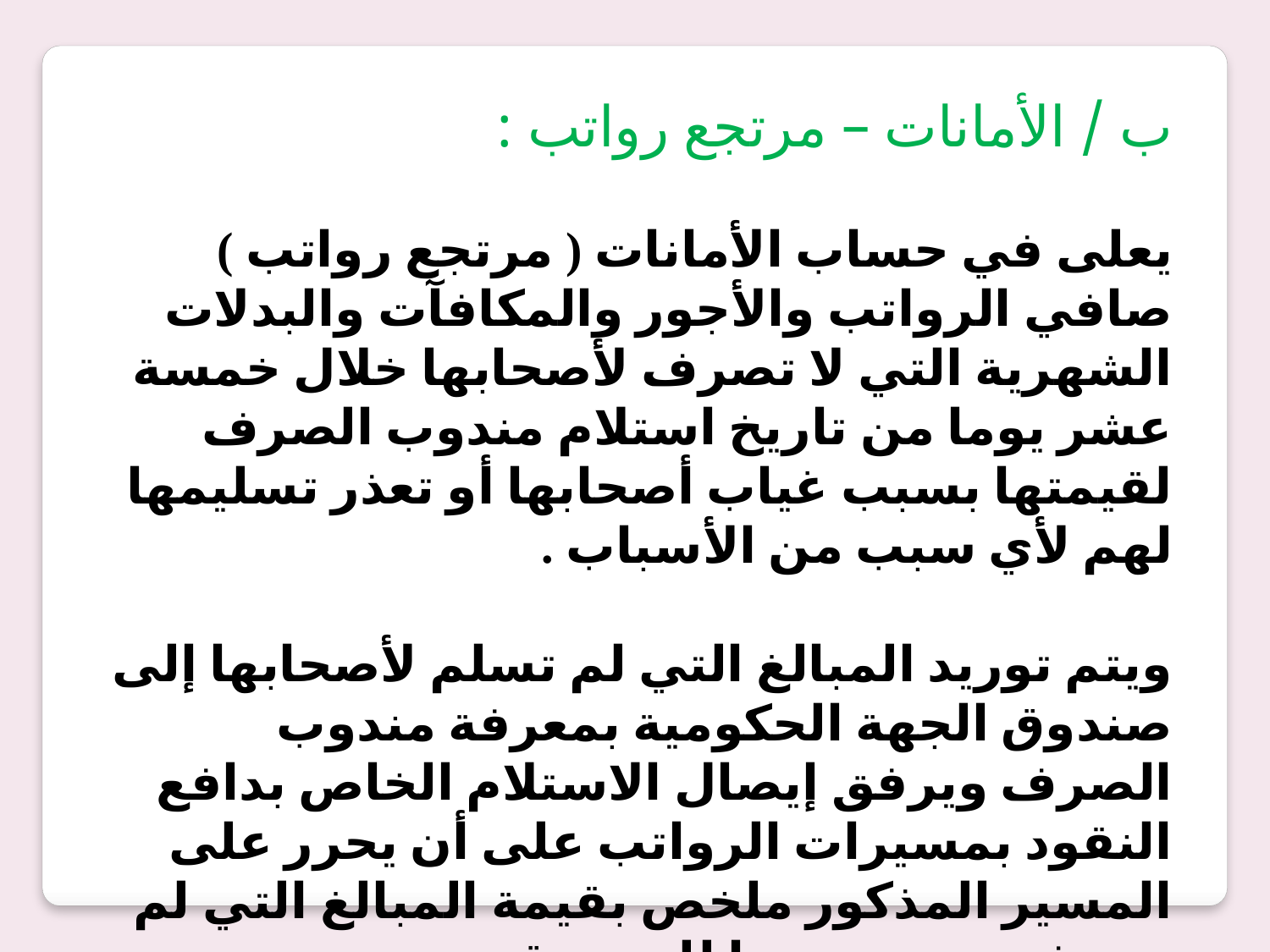

ب / الأمانات – مرتجع رواتب :

يعلى في حساب الأمانات ( مرتجع رواتب ) صافي الرواتب والأجور والمكافآت والبدلات الشهرية التي لا تصرف لأصحابها خلال خمسة عشر يوما من تاريخ استلام مندوب الصرف لقيمتها بسبب غياب أصحابها أو تعذر تسليمها لهم لأي سبب من الأسباب .

ويتم توريد المبالغ التي لم تسلم لأصحابها إلى صندوق الجهة الحكومية بمعرفة مندوب الصرف ويرفق إيصال الاستلام الخاص بدافع النقود بمسيرات الرواتب على أن يحرر على المسير المذكور ملخص بقيمة المبالغ التي لم تصرف وتم توريدها للصندوق،